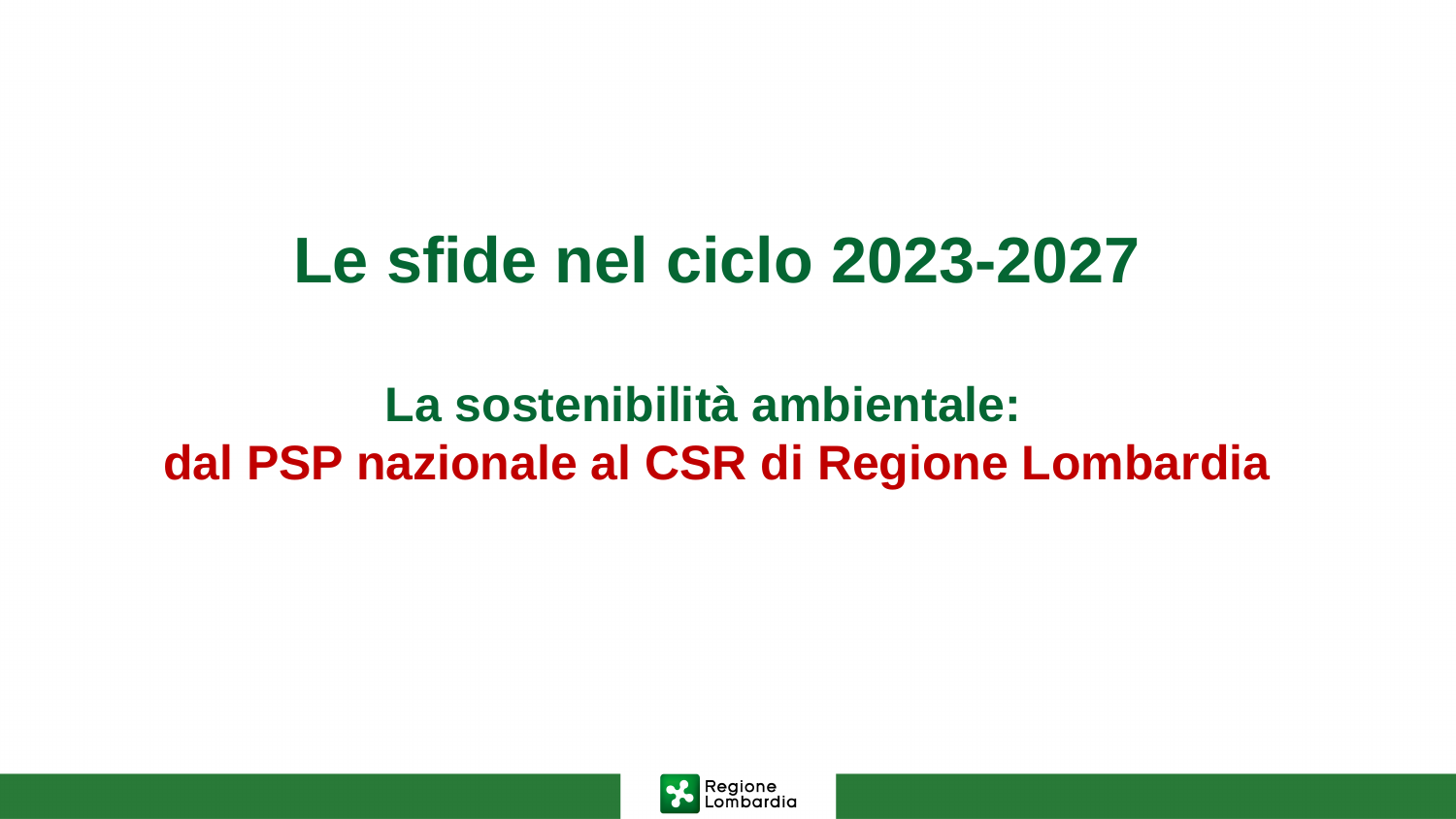

# Le sfide nel ciclo 2023-2027 La sostenibilità ambientale: dal PSP nazionale al CSR di Regione Lombardia